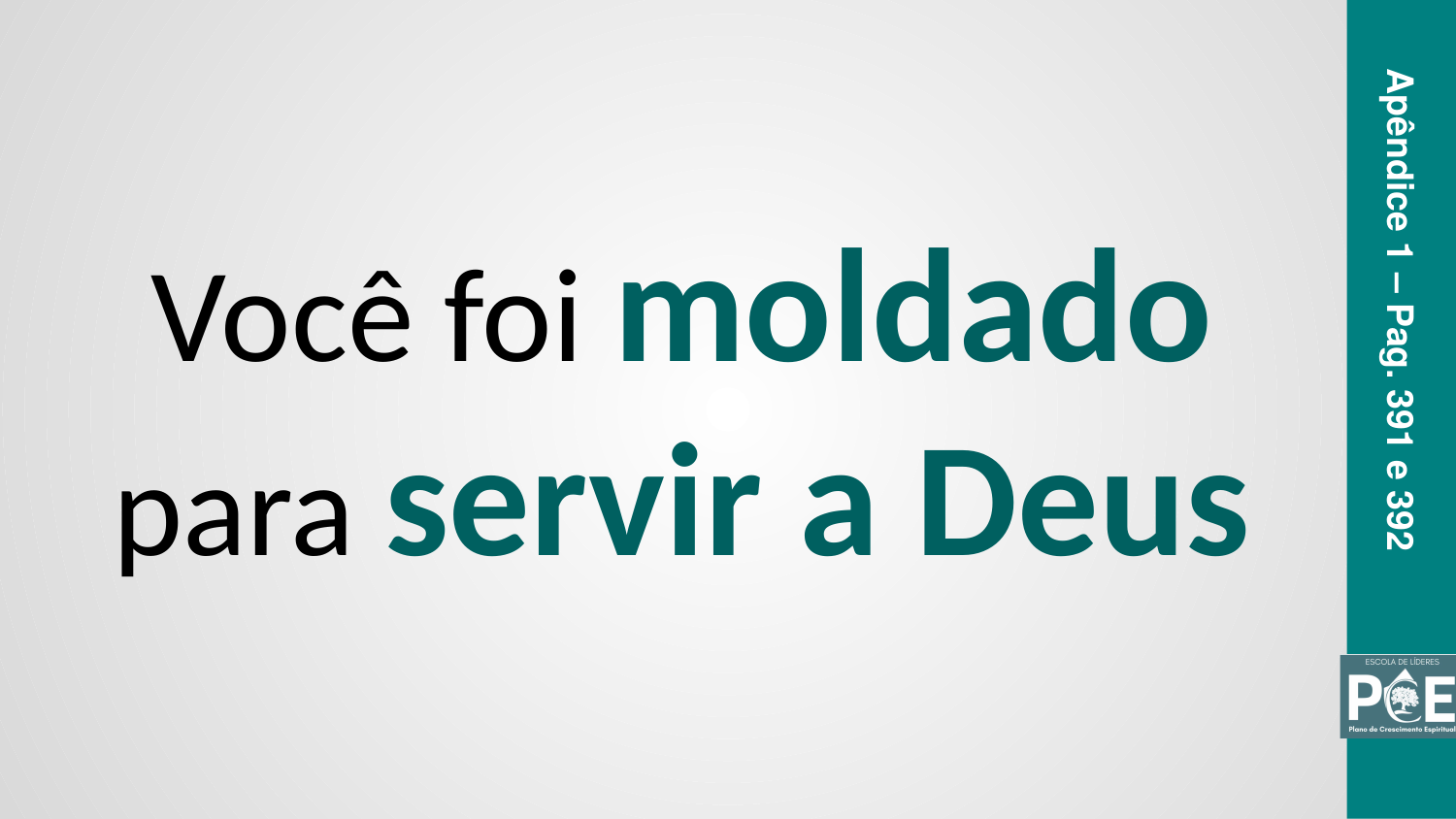

Você foi moldado
para servir a Deus
Apêndice 1 – Pag. 391 e 392